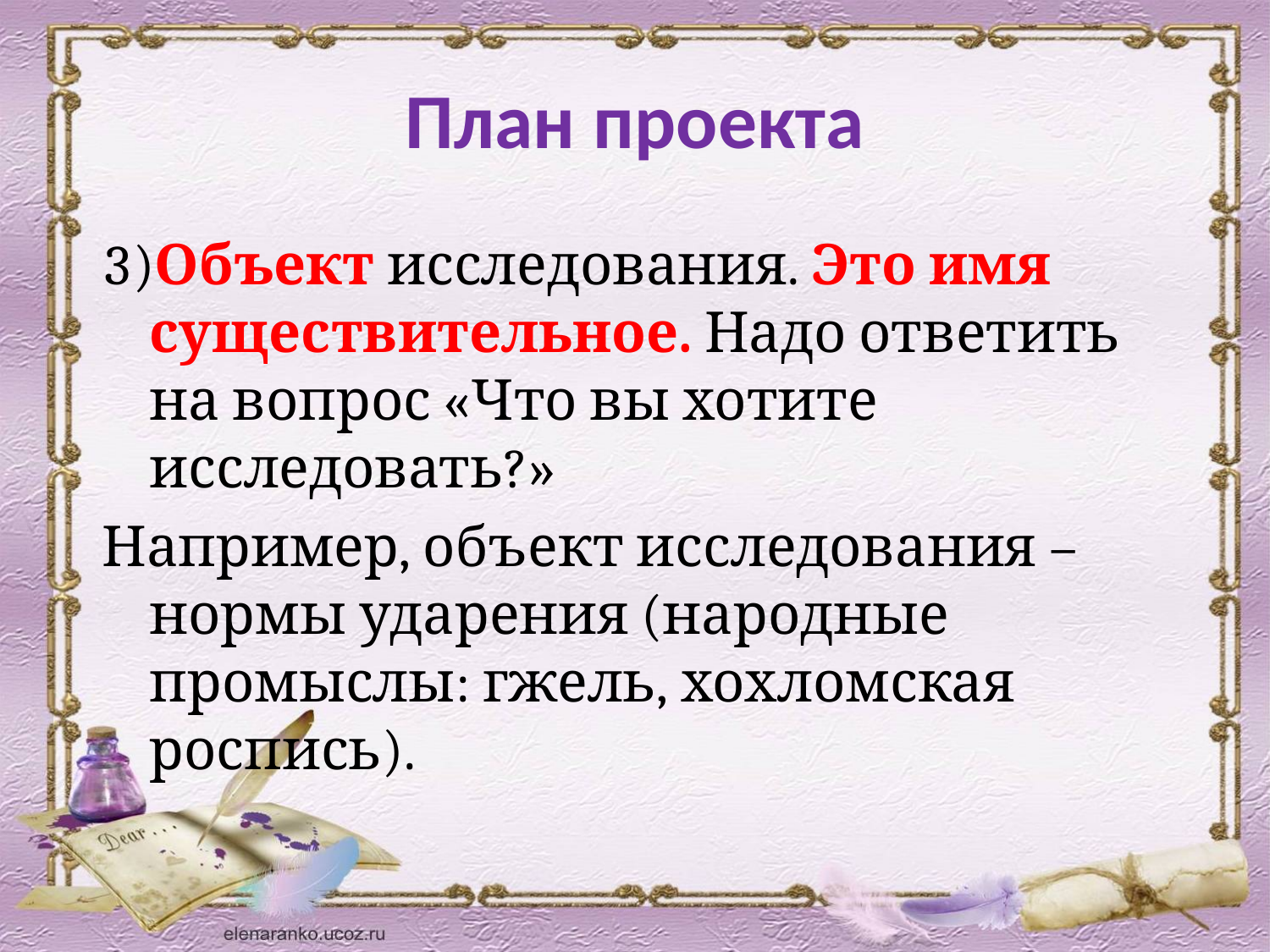

# План проекта
3)Объект исследования. Это имя существительное. Надо ответить на вопрос «Что вы хотите исследовать?»
Например, объект исследования – нормы ударения (народные промыслы: гжель, хохломская роспись).